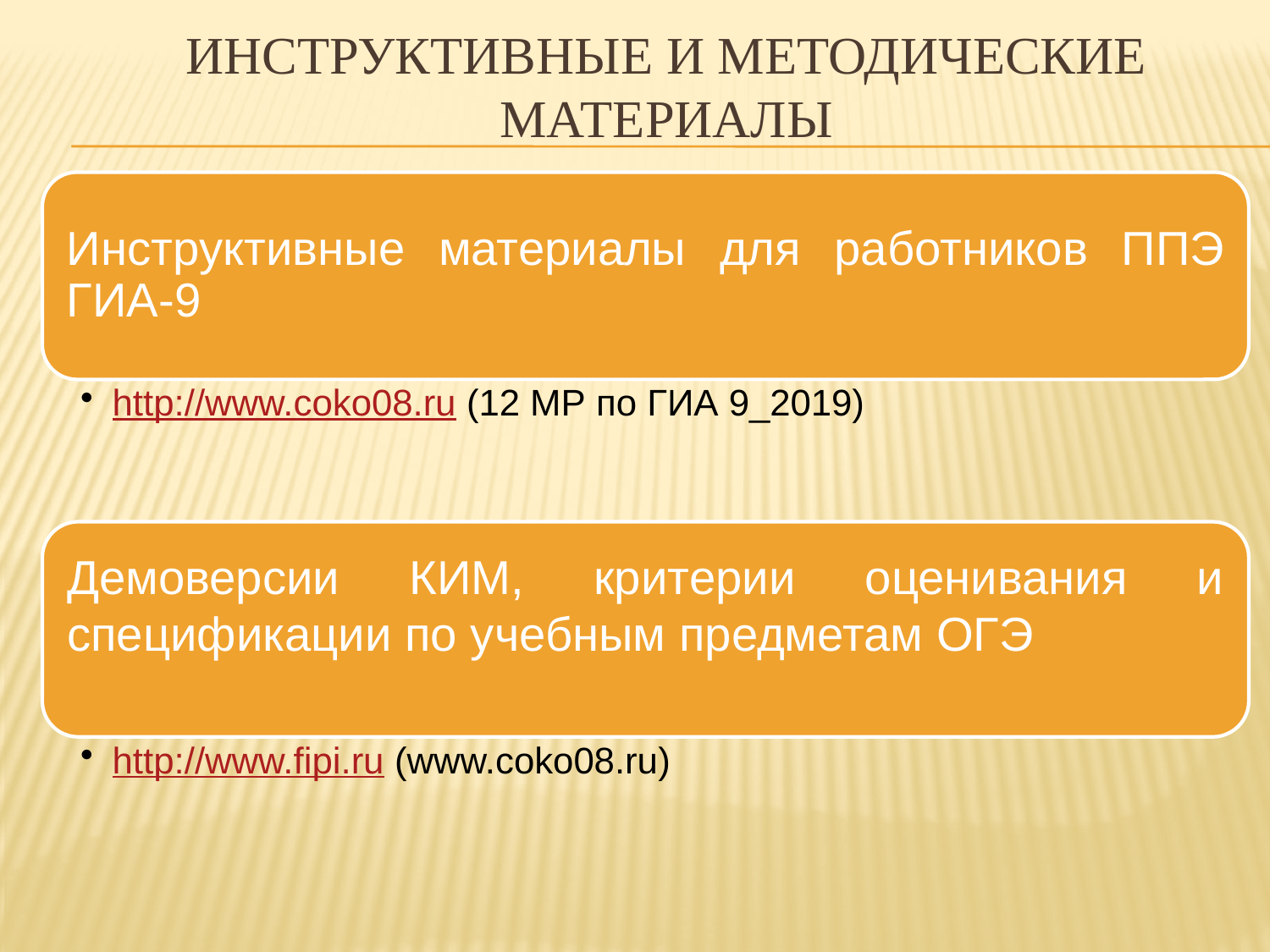

# Инструктивные и методические материалы
Инструктивные материалы для работников ППЭ ГИА-9
http://www.coko08.ru (12 МР по ГИА 9_2019)
Демоверсии КИМ, критерии оценивания и спецификации по учебным предметам ОГЭ

http://www.fipi.ru (www.coko08.ru)